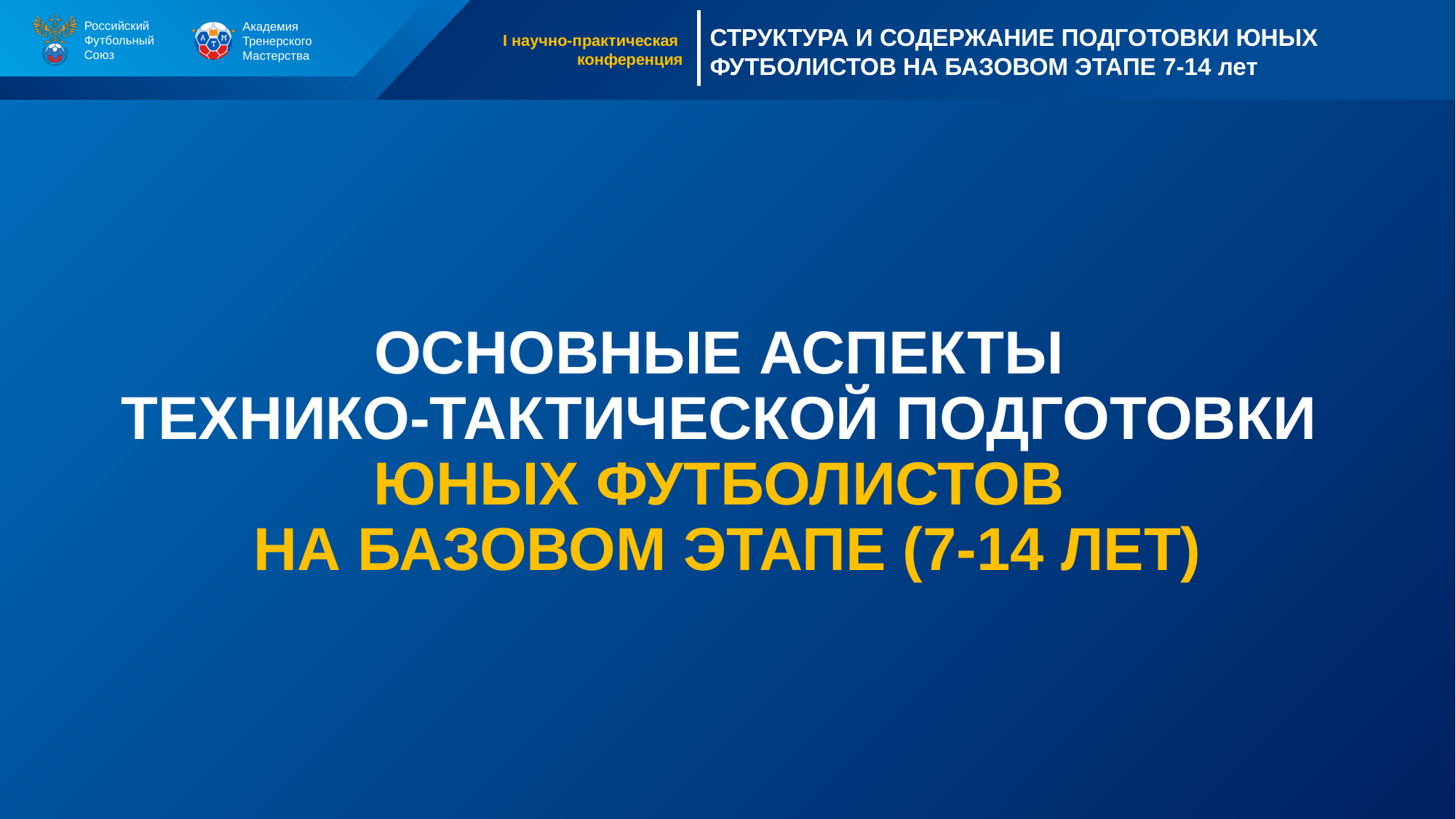

# ОСНОВНЫЕ АСПЕКТЫ ТЕХНИКО-ТАКТИЧЕСКОЙ ПОДГОТОВКИ ЮНЫХ ФУТБОЛИСТОВ НА БАЗОВОМ ЭТАПЕ (7-14 ЛЕТ)